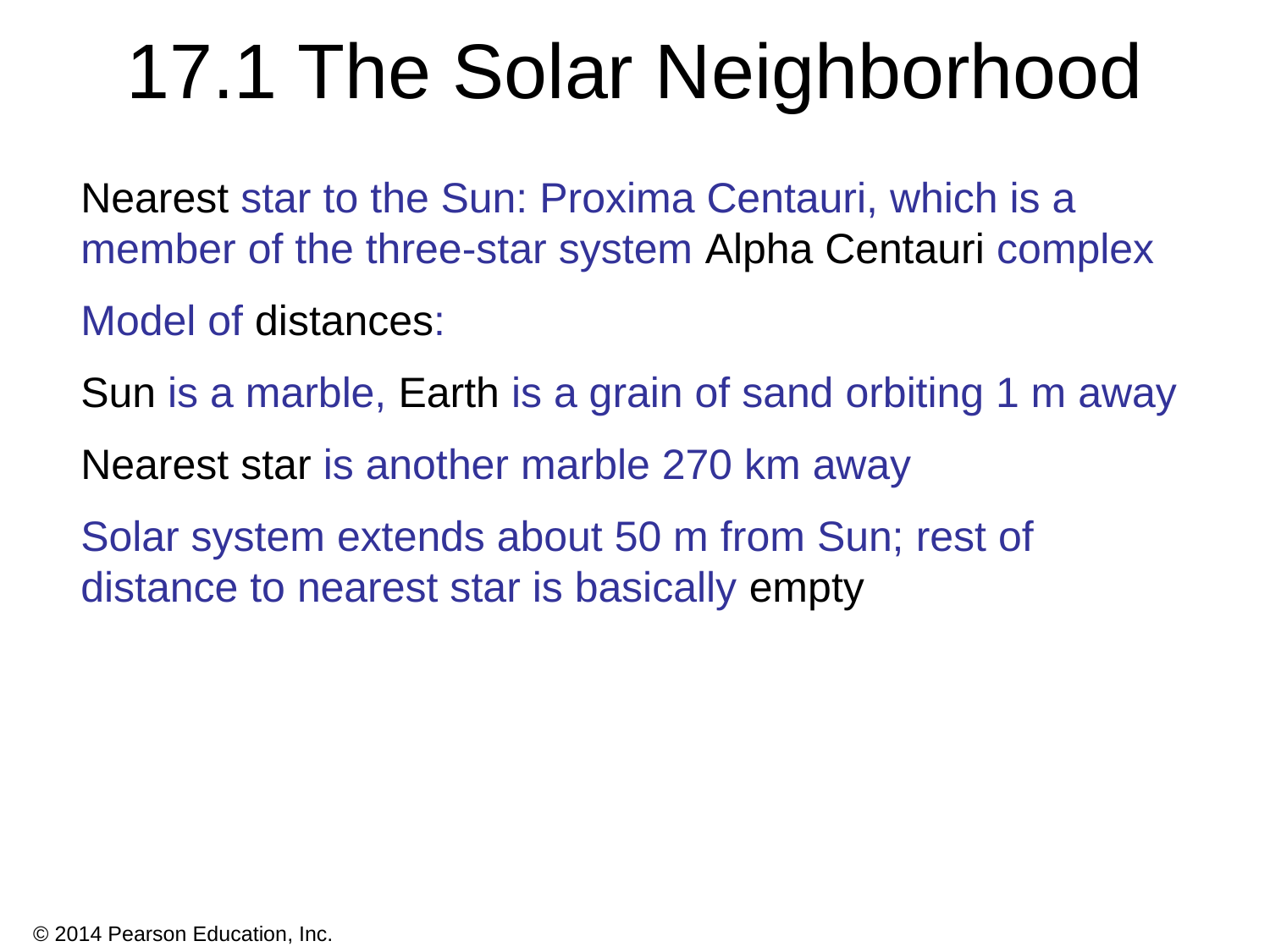

# 17.1 The Solar Neighborhood
Nearest star to the Sun: Proxima Centauri, which is a member of the three-star system Alpha Centauri complex
Model of distances:
Sun is a marble, Earth is a grain of sand orbiting 1 m away
Nearest star is another marble 270 km away
Solar system extends about 50 m from Sun; rest of distance to nearest star is basically empty